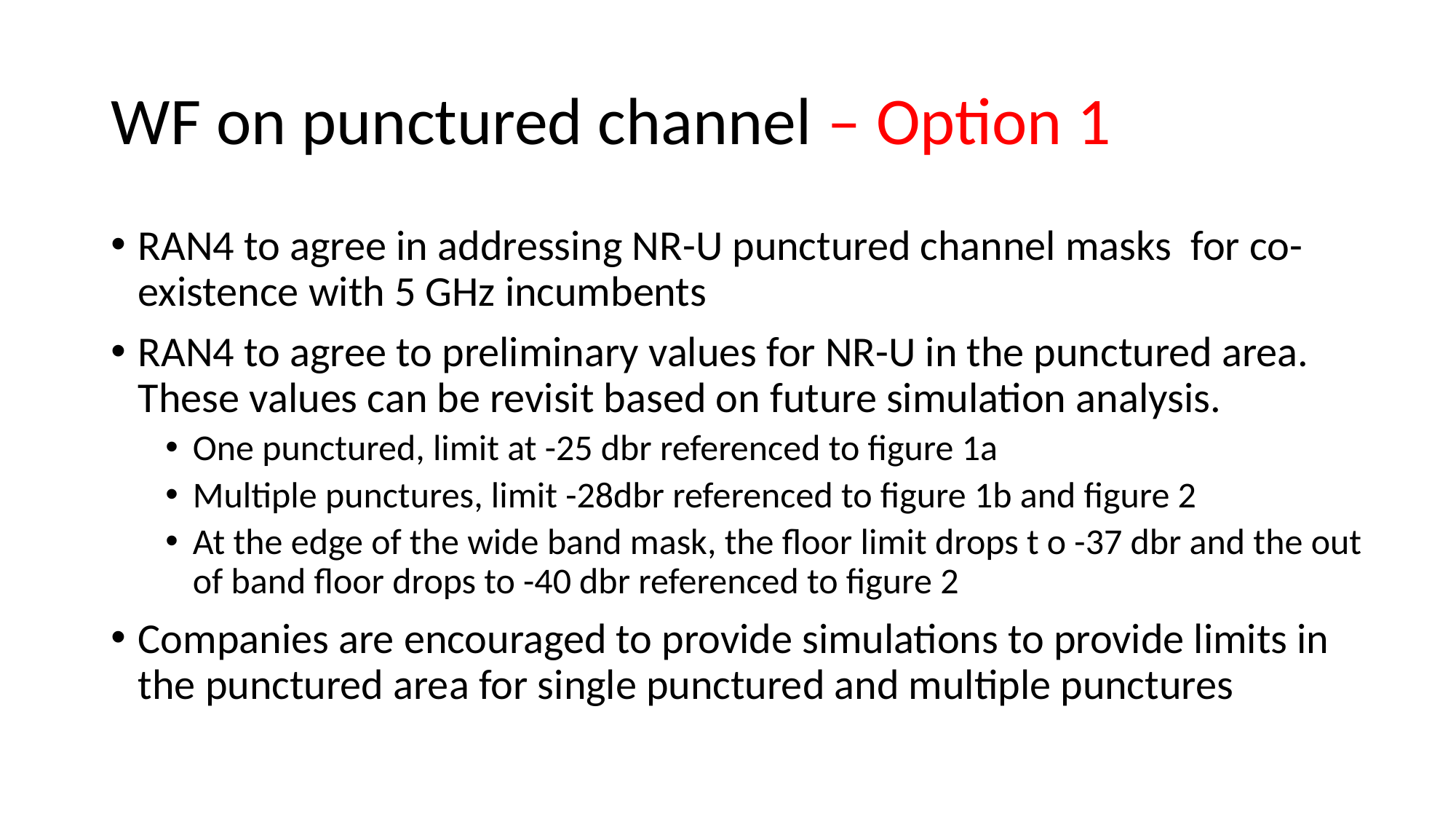

# WF on punctured channel – Option 1
RAN4 to agree in addressing NR-U punctured channel masks  for co-existence with 5 GHz incumbents
RAN4 to agree to preliminary values for NR-U in the punctured area.  These values can be revisit based on future simulation analysis.
One punctured, limit at -25 dbr referenced to figure 1a
Multiple punctures, limit -28dbr referenced to figure 1b and figure 2
At the edge of the wide band mask, the floor limit drops t o -37 dbr and the out of band floor drops to -40 dbr referenced to figure 2
Companies are encouraged to provide simulations to provide limits in the punctured area for single punctured and multiple punctures